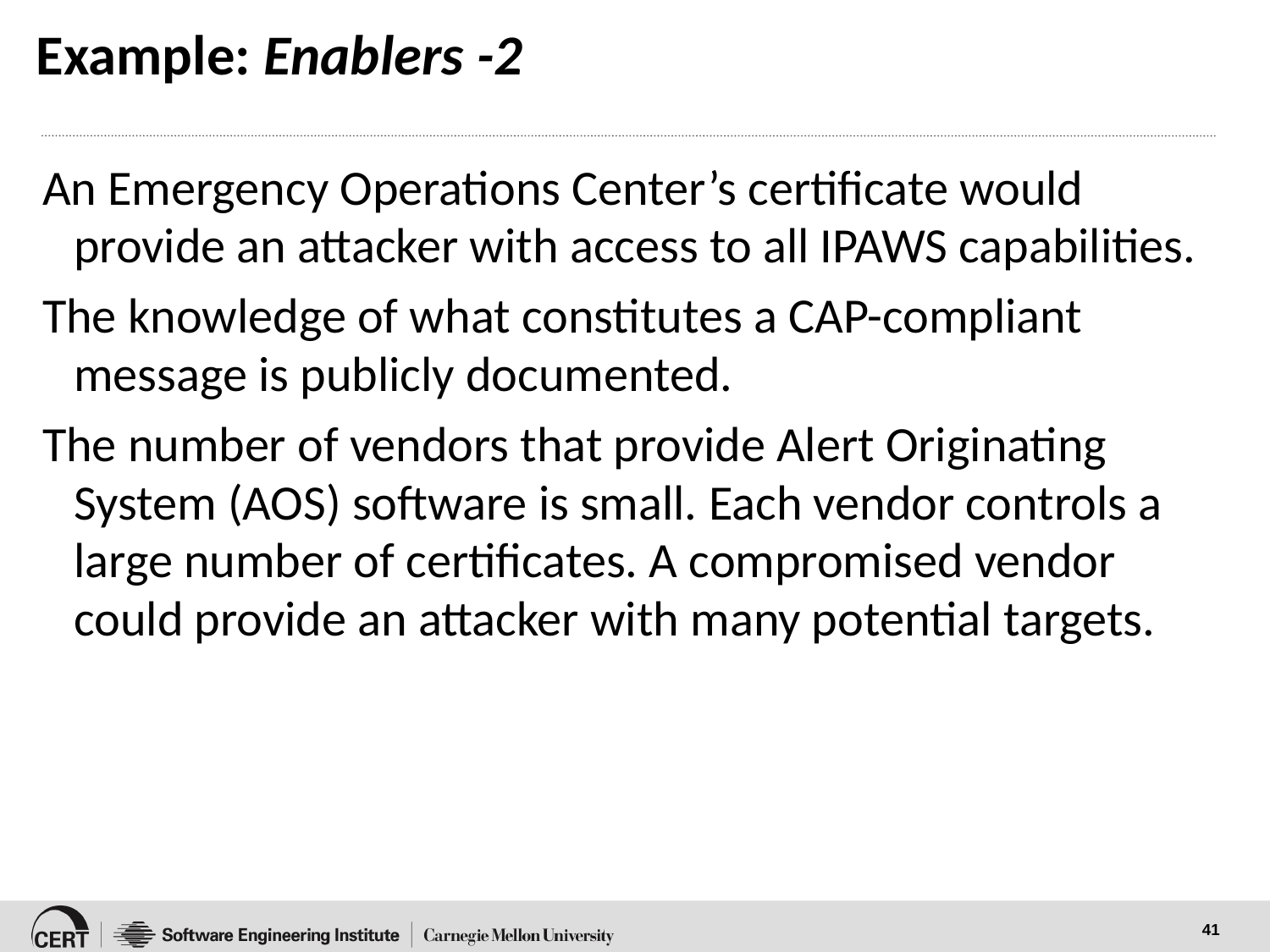

# Example: Enablers -2
An Emergency Operations Center’s certificate would provide an attacker with access to all IPAWS capabilities.
The knowledge of what constitutes a CAP-compliant message is publicly documented.
The number of vendors that provide Alert Originating System (AOS) software is small. Each vendor controls a large number of certificates. A compromised vendor could provide an attacker with many potential targets.